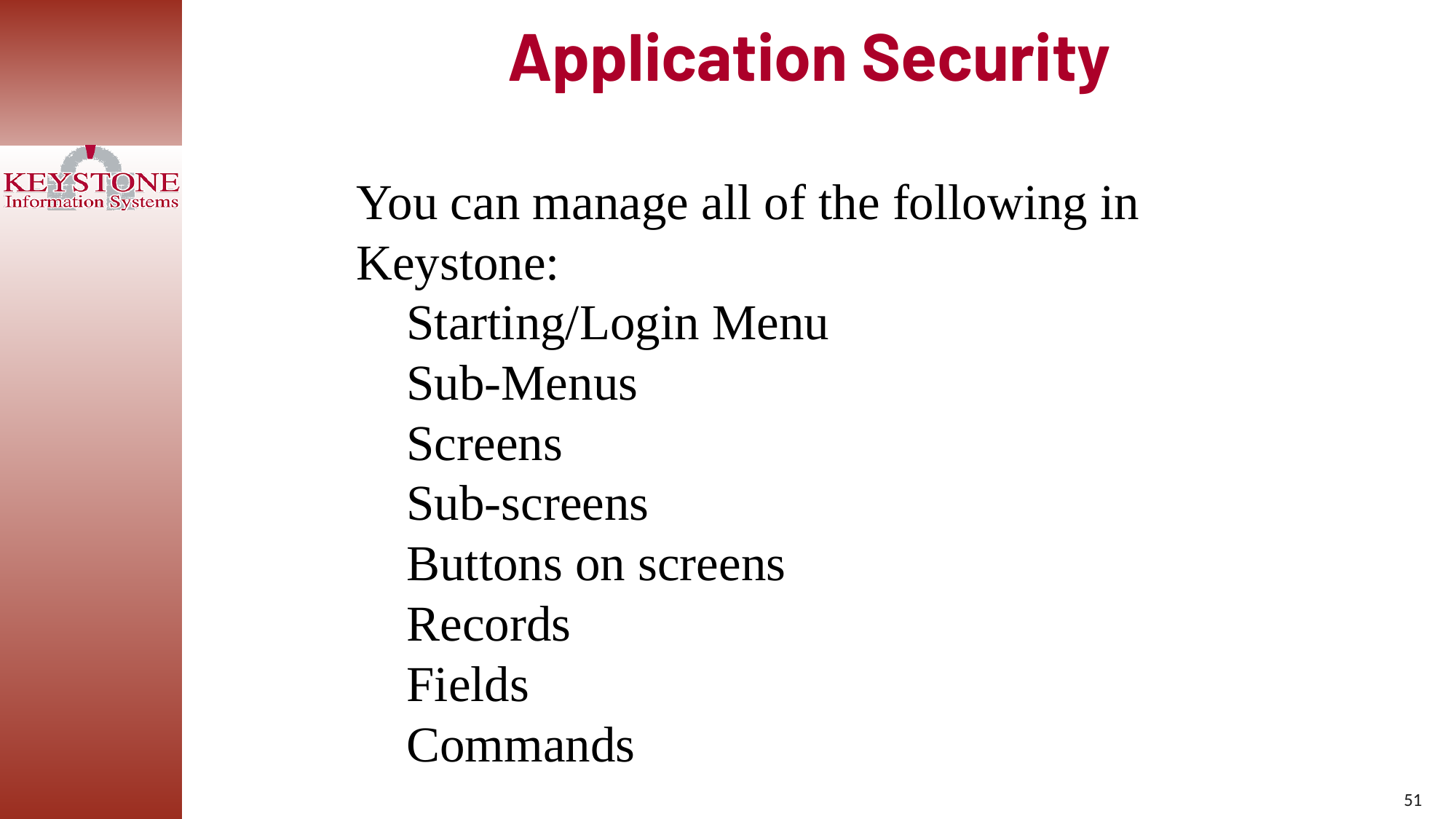

Application Security
You can manage all of the following in Keystone:
Starting/Login Menu
Sub-Menus
Screens
Sub-screens
Buttons on screens
Records
Fields
Commands
51